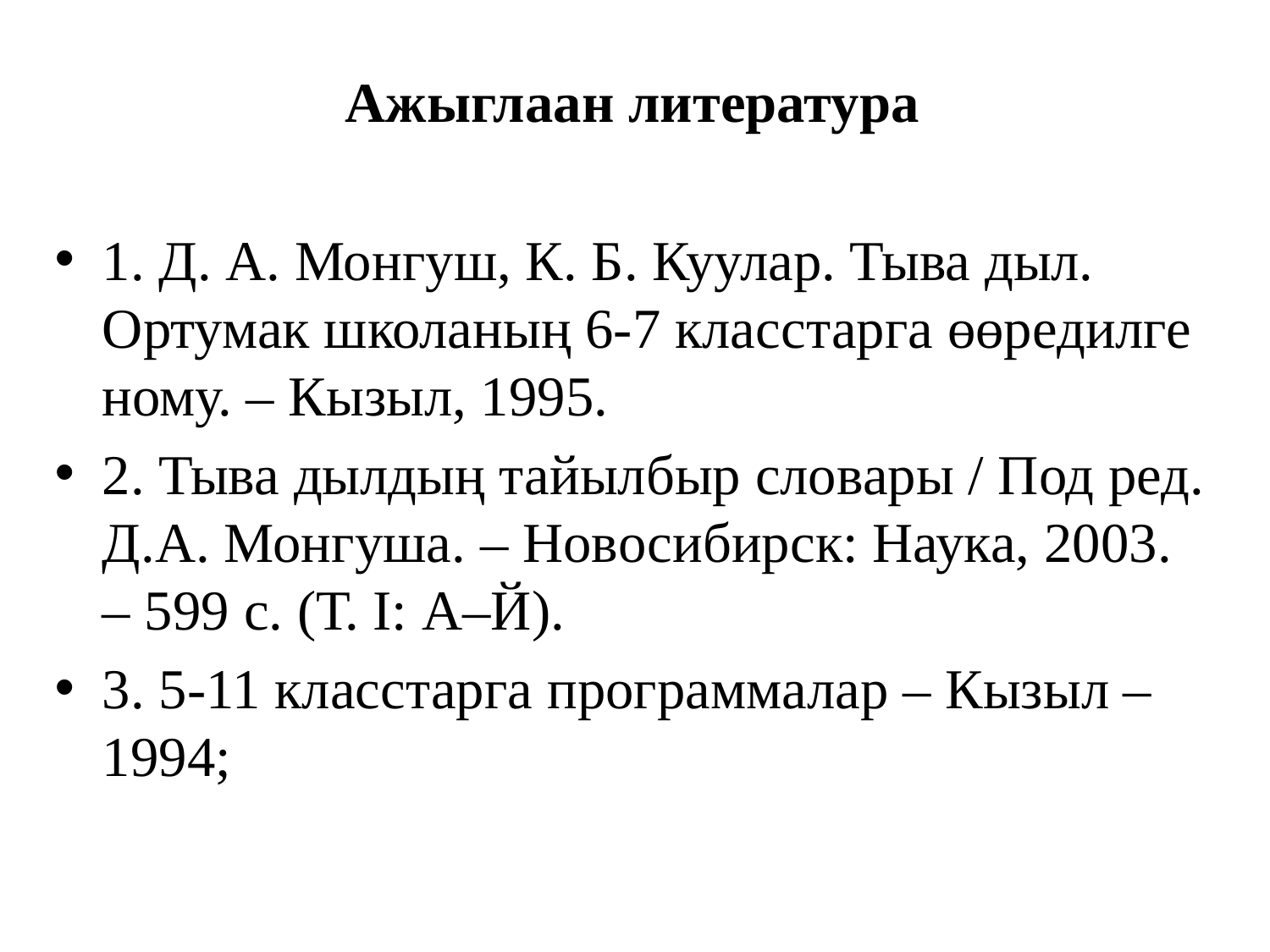

Ажыглаан литература

1. Д. А. Монгуш, К. Б. Куулар. Тыва дыл. Ортумак школаның 6-7 класстарга өөредилге ному. – Кызыл, 1995.
2. Тыва дылдың тайылбыр словары / Под ред. Д.А. Монгуша. – Новосибирск: Наука, 2003. – 599 с. (Т. I: А–Й).
3. 5-11 класстарга программалар – Кызыл – 1994;